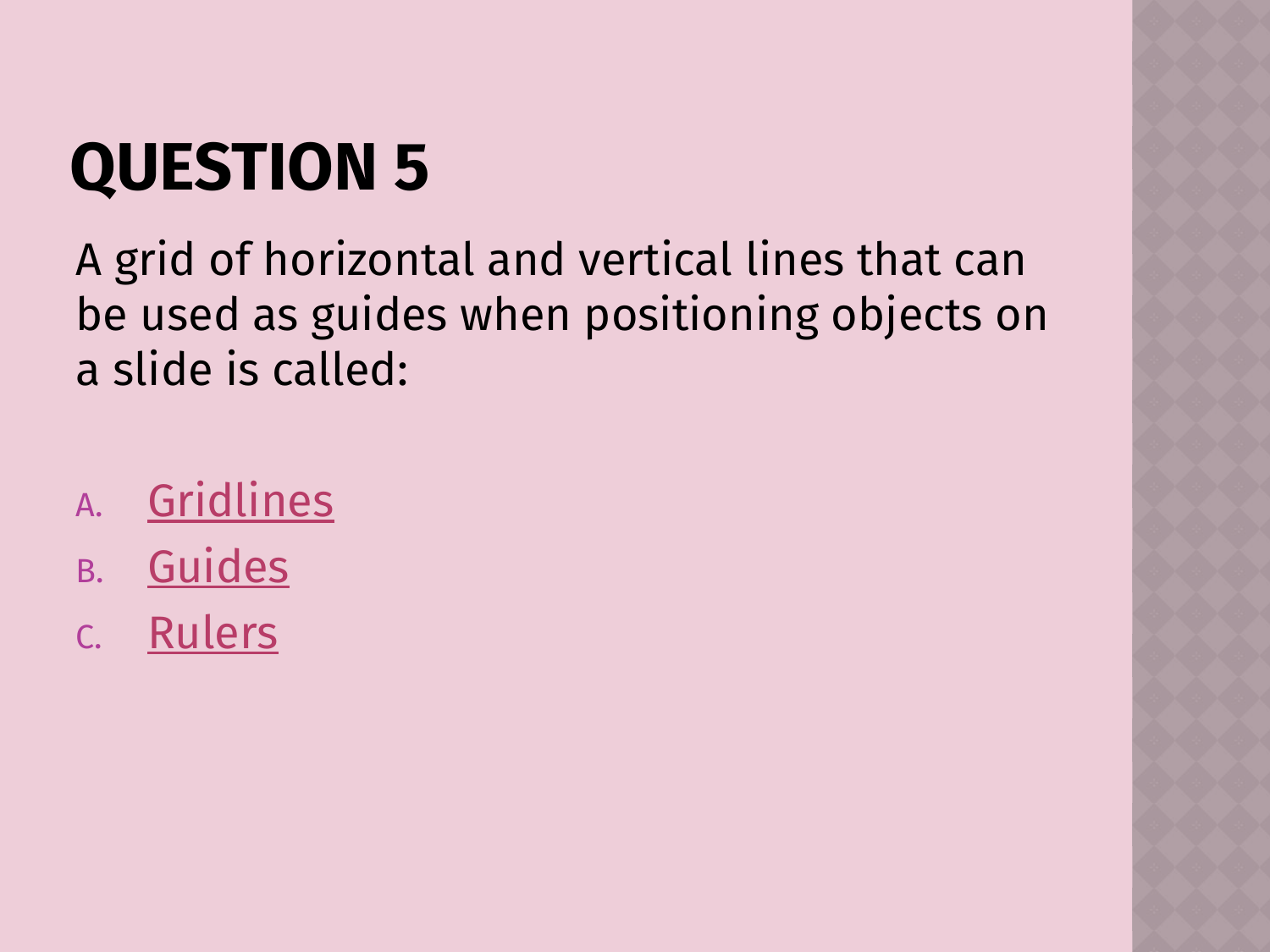

# Question 5
A grid of horizontal and vertical lines that can be used as guides when positioning objects on a slide is called:

Gridlines
Guides
Rulers